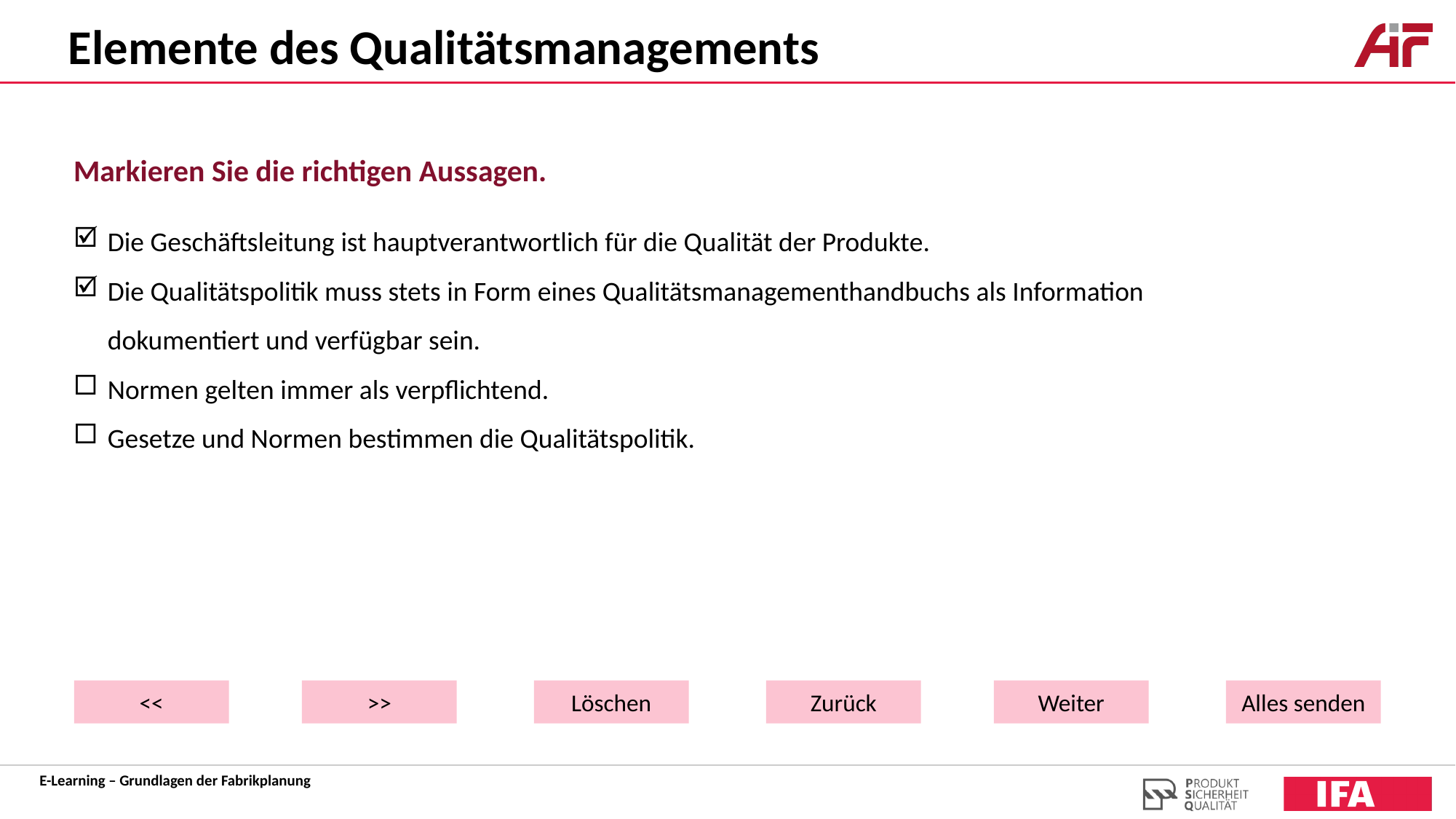

Elemente des Qualitätsmanagements
Markieren Sie die richtigen Aussagen.

Die Geschäftsleitung ist hauptverantwortlich für die Qualität der Produkte.
Die Qualitätspolitik muss stets in Form eines Qualitätsmanagementhandbuchs als Information dokumentiert und verfügbar sein.
Normen gelten immer als verpflichtend.
Gesetze und Normen bestimmen die Qualitätspolitik.
<<
>>
Löschen
Zurück
Weiter
Alles senden